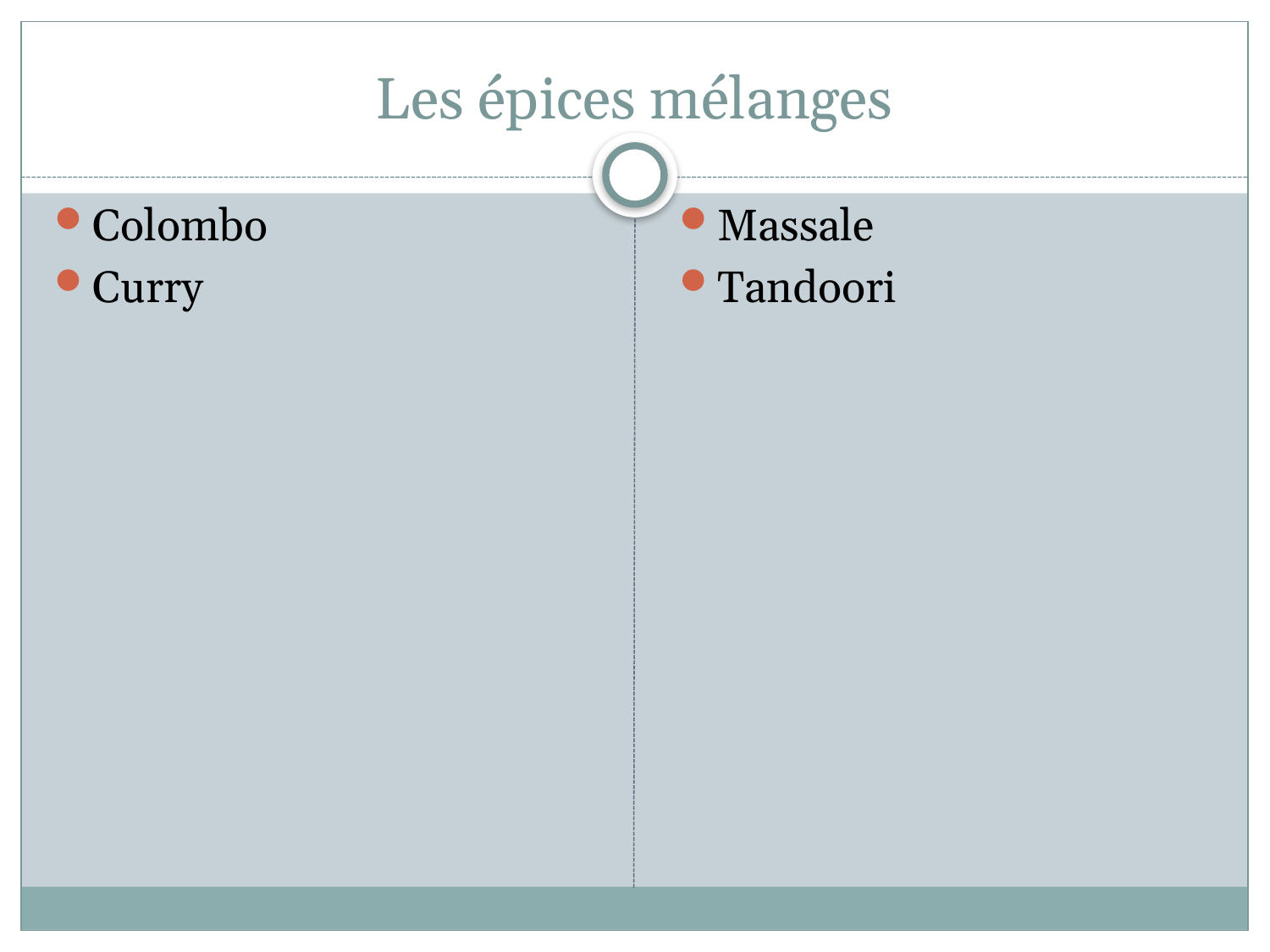

# Les épices mélanges
Colombo
Curry
Massale
Tandoori